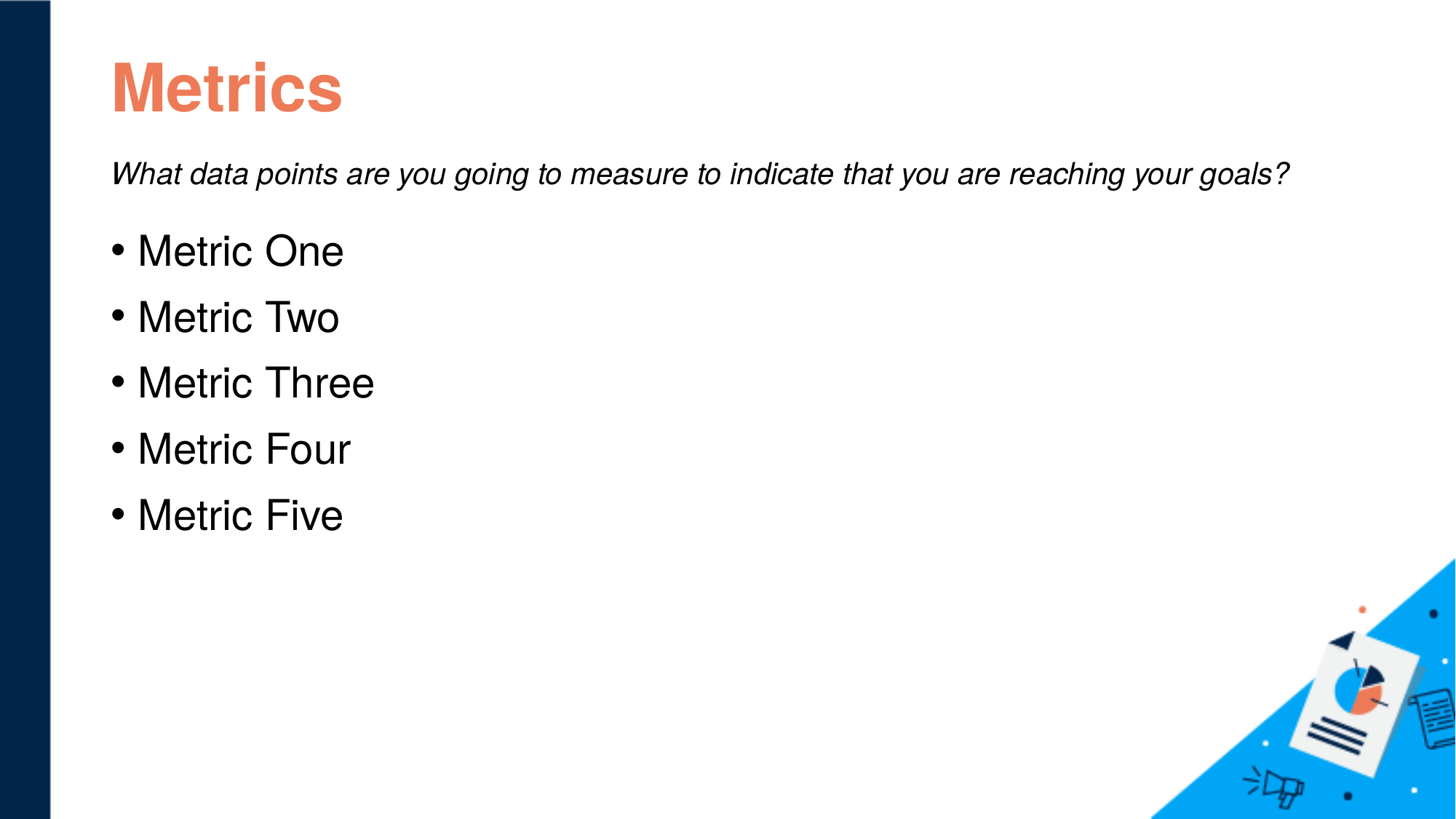

# Metrics What data points are you going to measure to indicate that you are reaching your goals?
Metric One
Metric Two
Metric Three
Metric Four
Metric Five